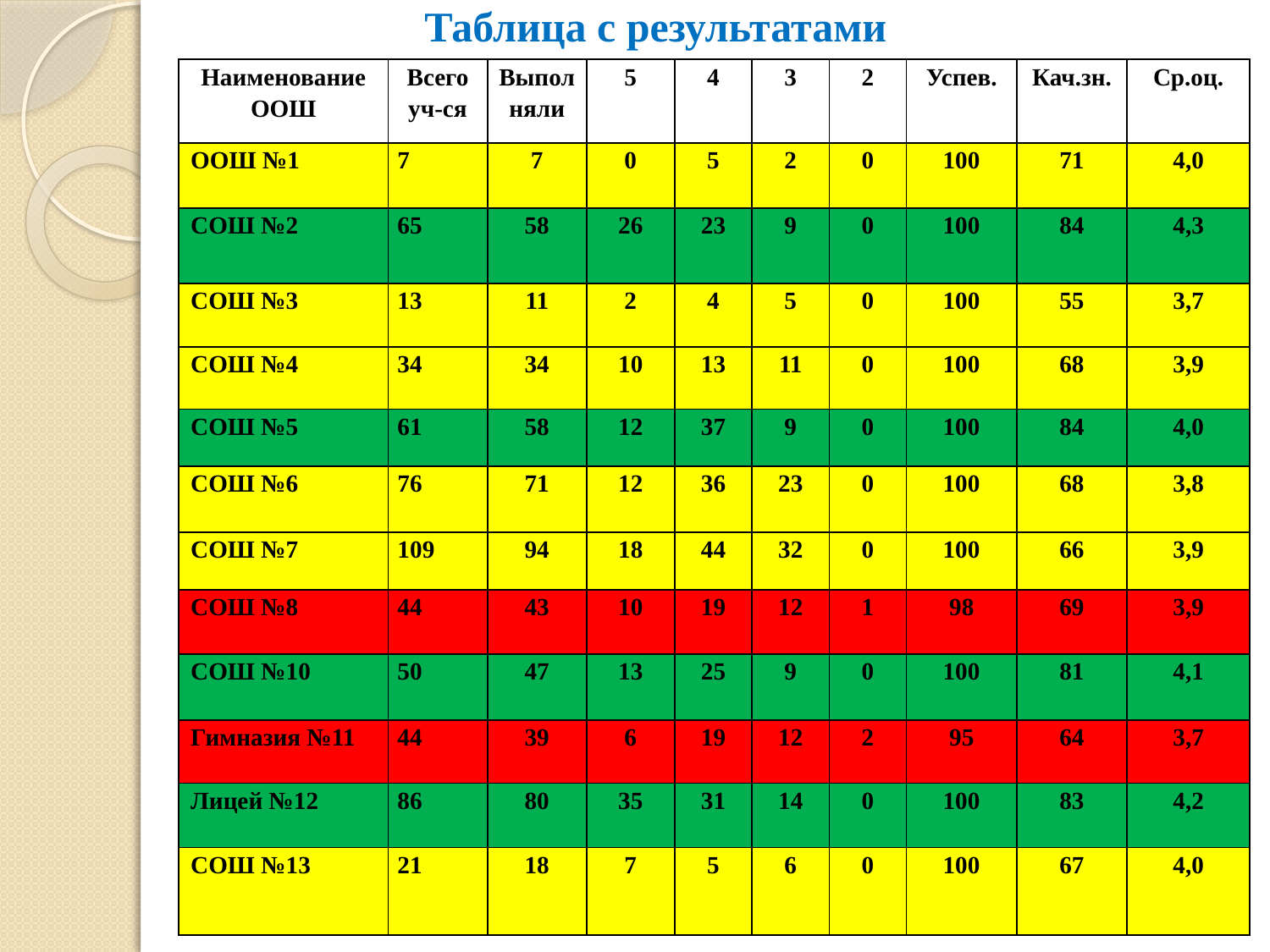

# Таблица с результатами
| Наименование ООШ | Всего уч-ся | Выполняли | 5 | 4 | 3 | 2 | Успев. | Кач.зн. | Ср.оц. |
| --- | --- | --- | --- | --- | --- | --- | --- | --- | --- |
| ООШ №1 | 7 | 7 | 0 | 5 | 2 | 0 | 100 | 71 | 4,0 |
| СОШ №2 | 65 | 58 | 26 | 23 | 9 | 0 | 100 | 84 | 4,3 |
| СОШ №3 | 13 | 11 | 2 | 4 | 5 | 0 | 100 | 55 | 3,7 |
| СОШ №4 | 34 | 34 | 10 | 13 | 11 | 0 | 100 | 68 | 3,9 |
| СОШ №5 | 61 | 58 | 12 | 37 | 9 | 0 | 100 | 84 | 4,0 |
| СОШ №6 | 76 | 71 | 12 | 36 | 23 | 0 | 100 | 68 | 3,8 |
| СОШ №7 | 109 | 94 | 18 | 44 | 32 | 0 | 100 | 66 | 3,9 |
| СОШ №8 | 44 | 43 | 10 | 19 | 12 | 1 | 98 | 69 | 3,9 |
| СОШ №10 | 50 | 47 | 13 | 25 | 9 | 0 | 100 | 81 | 4,1 |
| Гимназия №11 | 44 | 39 | 6 | 19 | 12 | 2 | 95 | 64 | 3,7 |
| Лицей №12 | 86 | 80 | 35 | 31 | 14 | 0 | 100 | 83 | 4,2 |
| СОШ №13 | 21 | 18 | 7 | 5 | 6 | 0 | 100 | 67 | 4,0 |